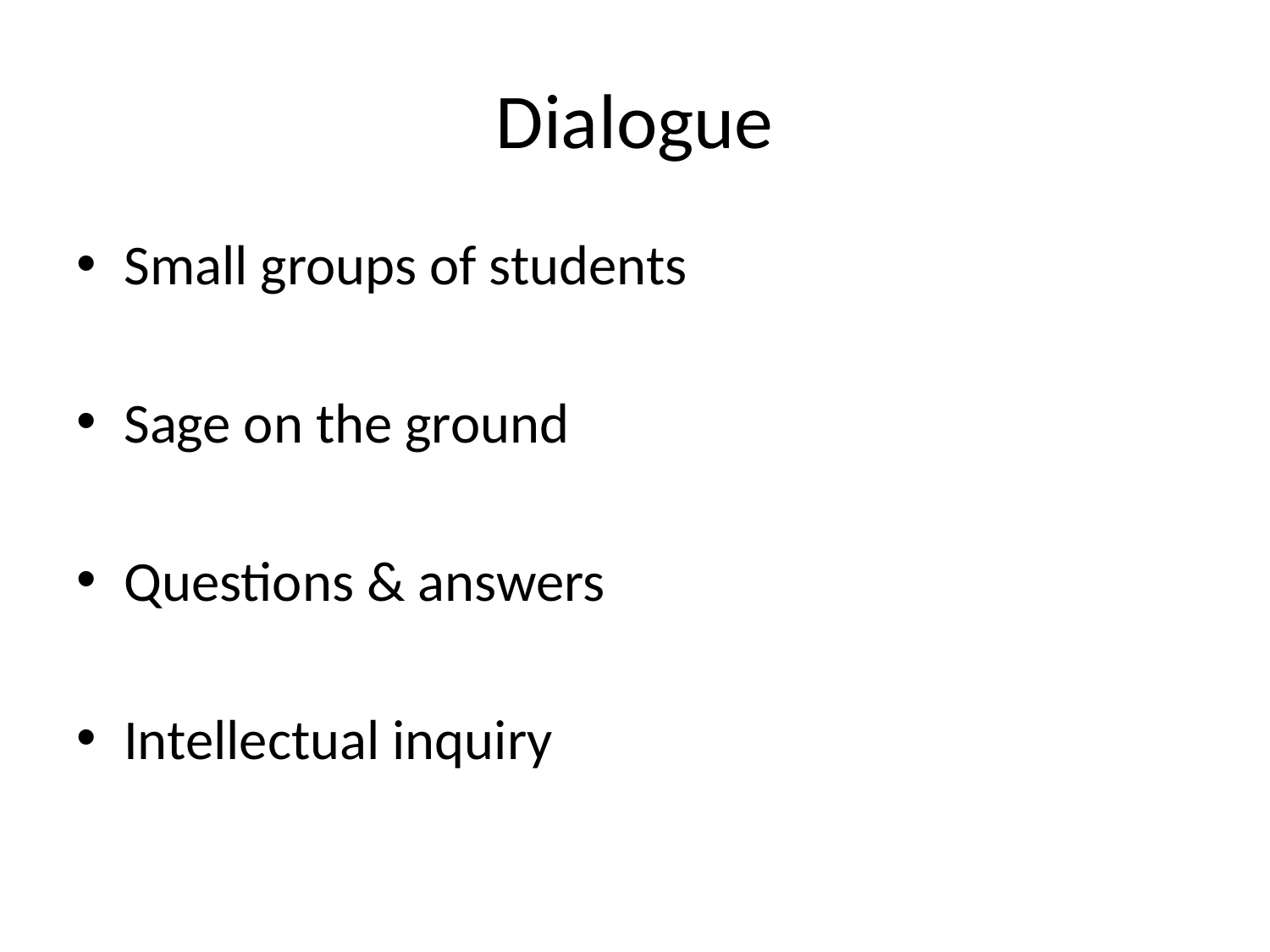

# Dialogue
Small groups of students

Sage on the ground

Questions & answers

Intellectual inquiry